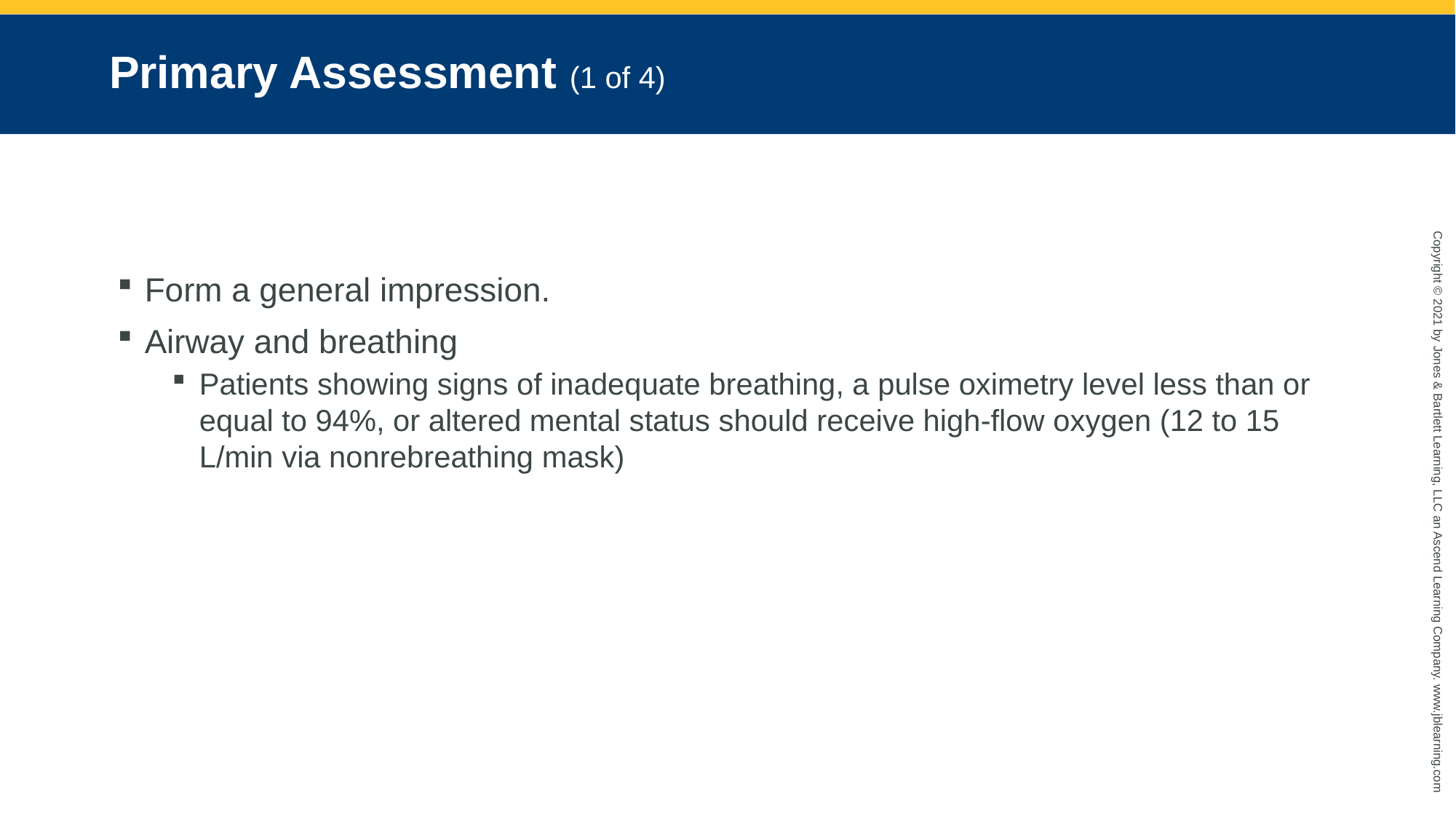

# Primary Assessment (1 of 4)
Form a general impression.
Airway and breathing
Patients showing signs of inadequate breathing, a pulse oximetry level less than or equal to 94%, or altered mental status should receive high-flow oxygen (12 to 15 L/min via nonrebreathing mask)